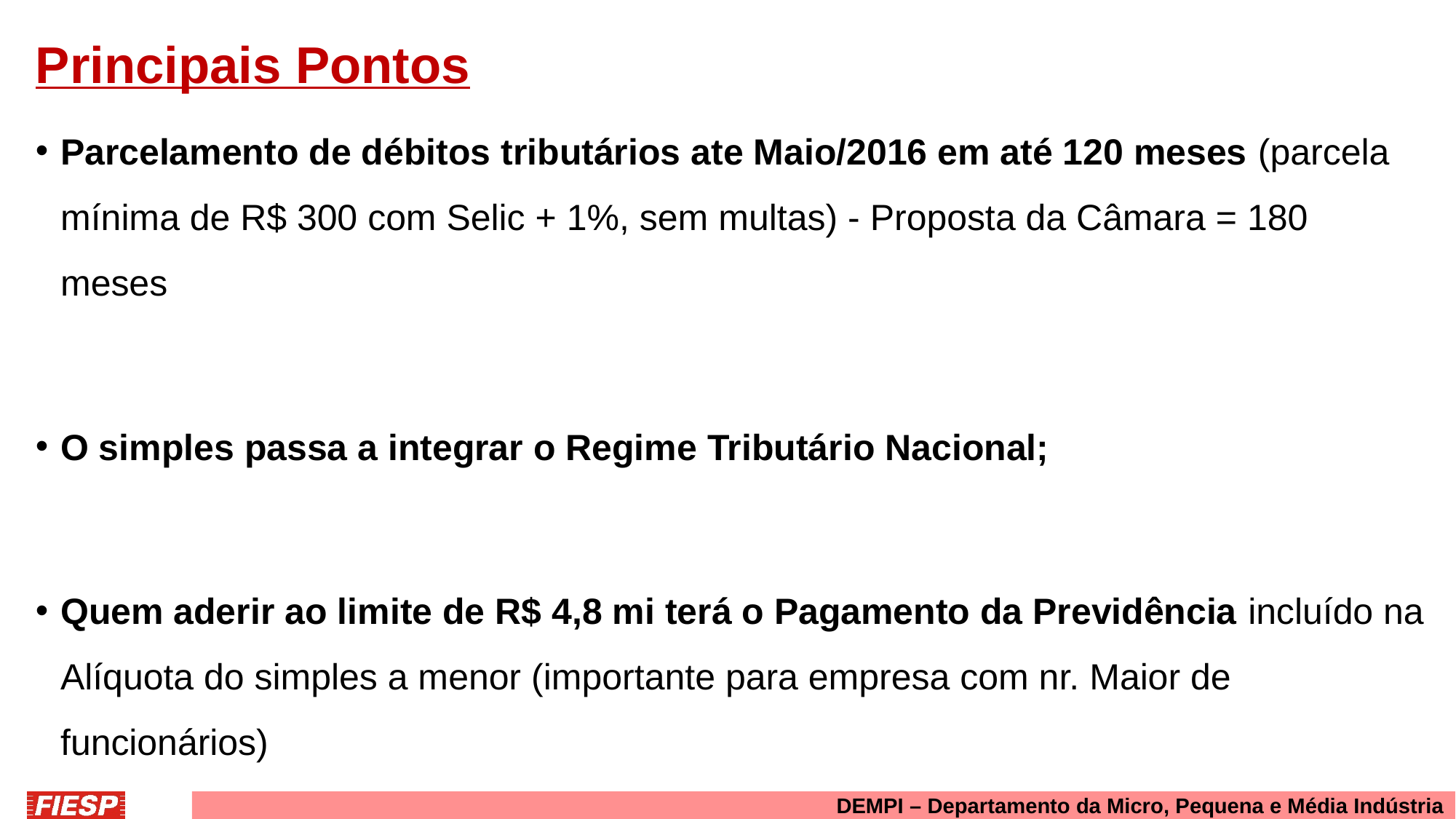

# Principais Pontos
Parcelamento de débitos tributários ate Maio/2016 em até 120 meses (parcela mínima de R$ 300 com Selic + 1%, sem multas) - Proposta da Câmara = 180 meses

O simples passa a integrar o Regime Tributário Nacional;

Quem aderir ao limite de R$ 4,8 mi terá o Pagamento da Previdência incluído na Alíquota do simples a menor (importante para empresa com nr. Maior de funcionários)
DEMPI – Departamento da Micro, Pequena e Média Indústria